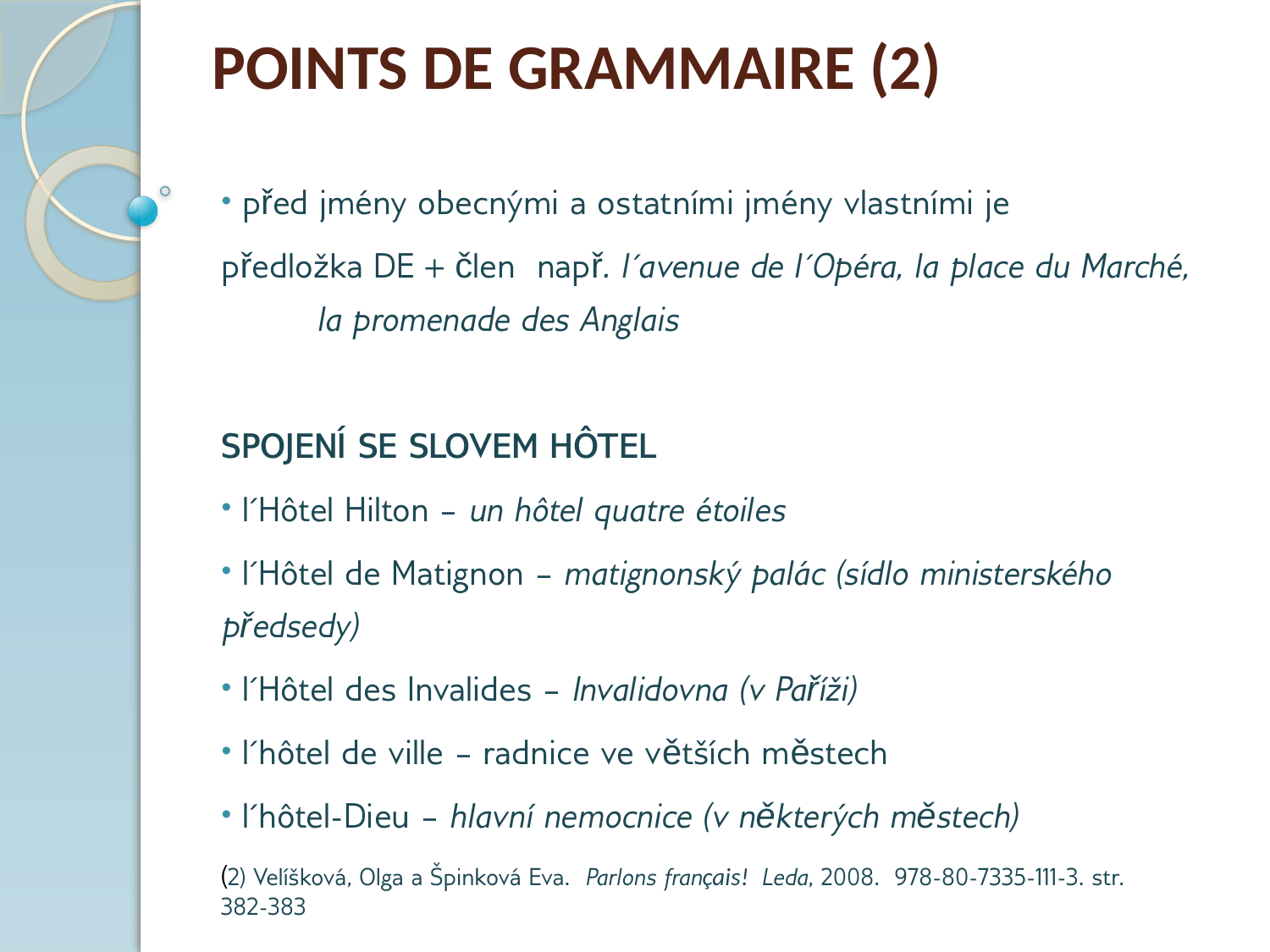

# POINTS DE GRAMMAIRE (2)

 před jmény obecnými a ostatními jmény vlastními je
předložka DE + člen  např. l´avenue de l´Opéra, la place du Marché,            la promenade des Anglais

SPOJENÍ SE SLOVEM HÔTEL
 l´Hôtel Hilton – un hôtel quatre étoiles
 l´Hôtel de Matignon – matignonský palác (sídlo ministerského předsedy)
 l´Hôtel des Invalides – Invalidovna (v Paříži)
 l´hôtel de ville – radnice ve větších městech
 l´hôtel-Dieu – hlavní nemocnice (v některých městech)

(2) Velíšková, Olga a Špinková Eva.  Parlons français!  Leda, 2008.  978-80-7335-111-3. str.  382-383